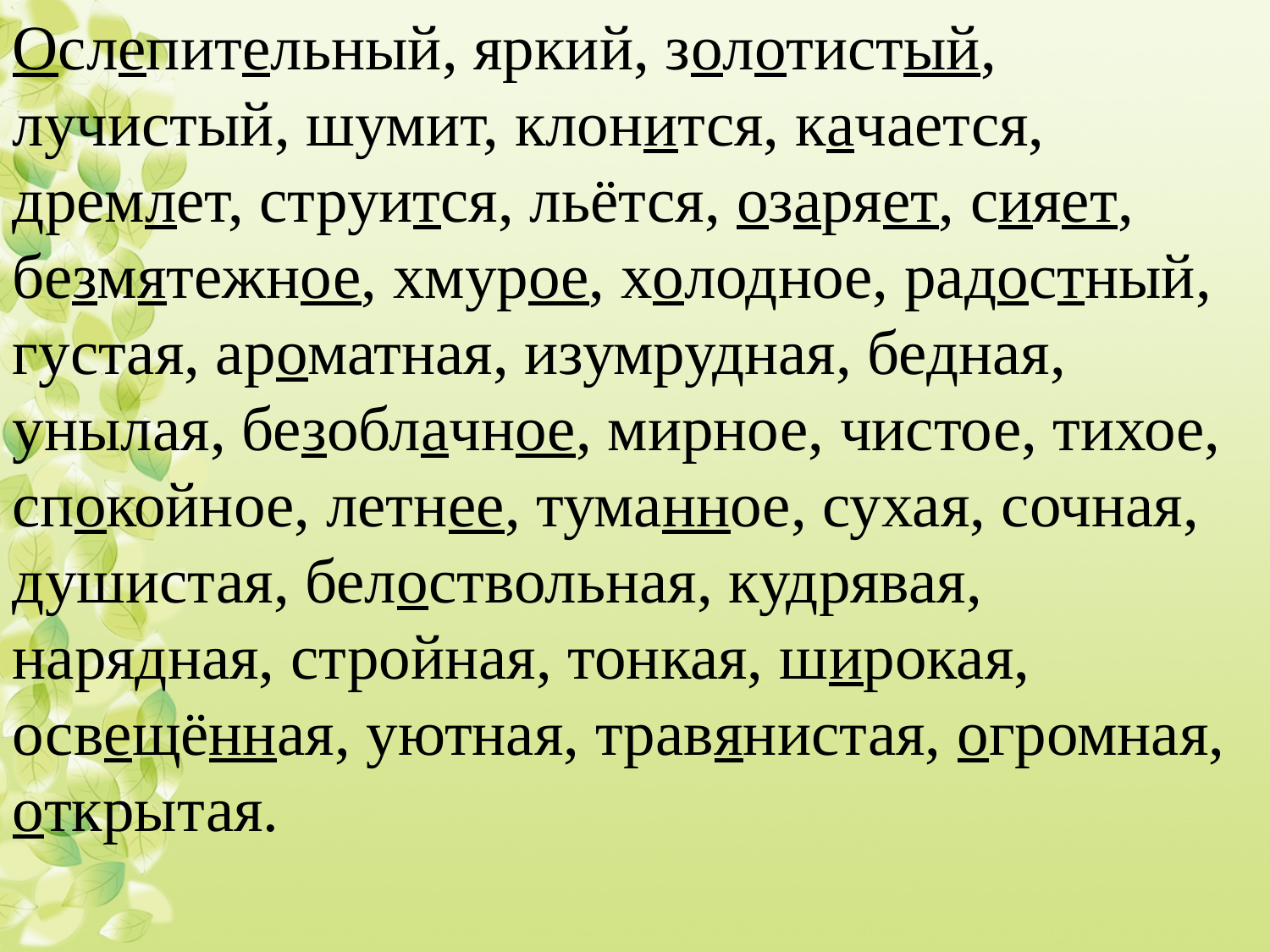

Ослепительный, яркий, золотистый, лучистый, шумит, клонится, качается, дремлет, струится, льётся, озаряет, сияет, безмятежное, хмурое, холодное, радостный, густая, ароматная, изумрудная, бедная, унылая, безоблачное, мирное, чистое, тихое, спокойное, летнее, туманное, сухая, сочная, душистая, белоствольная, кудрявая, нарядная, стройная, тонкая, широкая, освещённая, уютная, травянистая, огромная, открытая.